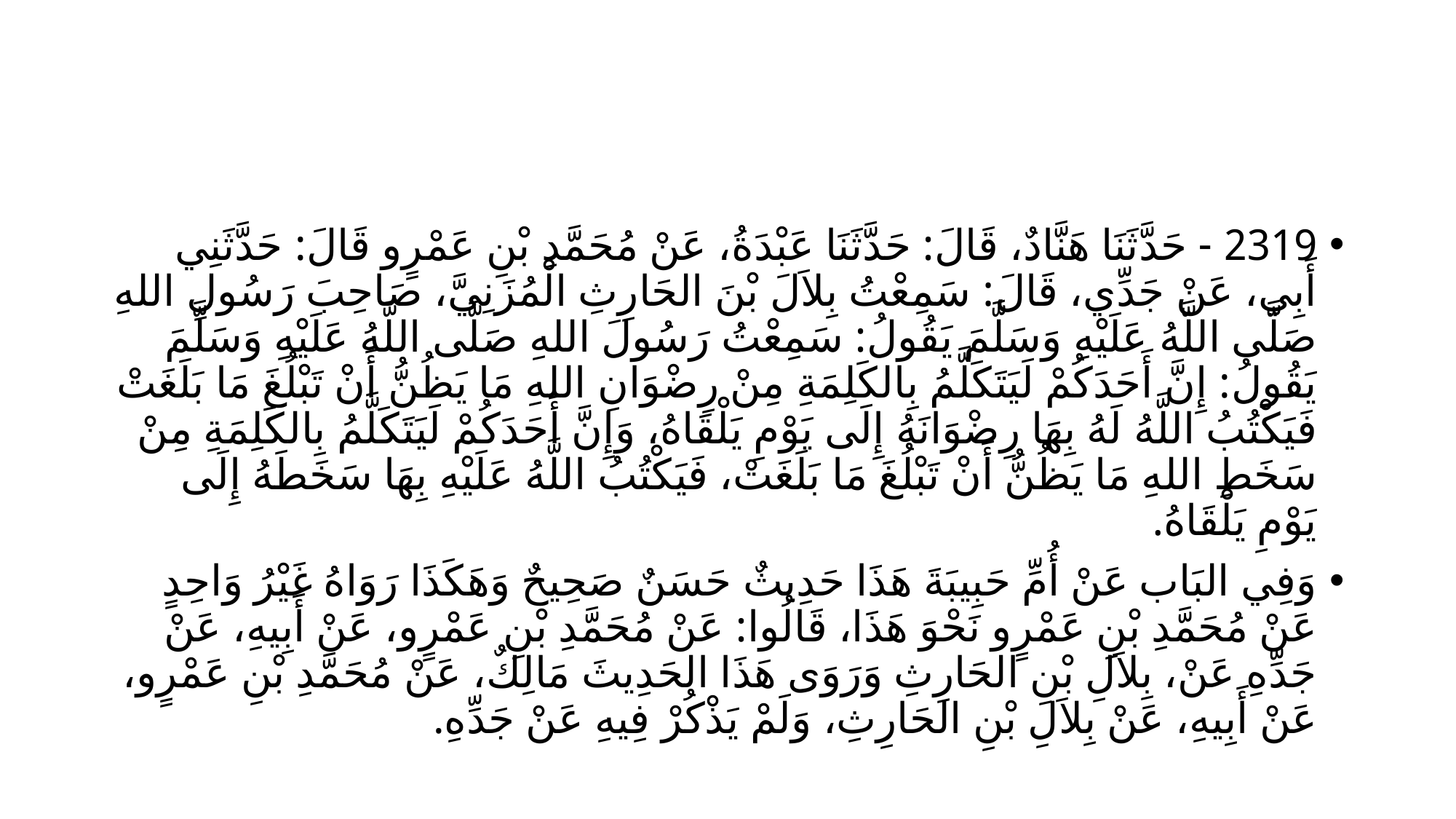

#
2319 - حَدَّثَنَا هَنَّادٌ، قَالَ: حَدَّثَنَا عَبْدَةُ، عَنْ مُحَمَّدِ بْنِ عَمْرٍو قَالَ: حَدَّثَنِي أَبِي، عَنْ جَدِّي، قَالَ: سَمِعْتُ بِلاَلَ بْنَ الحَارِثِ الْمُزَنِيَّ، صَاحِبَ رَسُولِ اللهِ صَلَّى اللَّهُ عَلَيْهِ وَسَلَّمَ يَقُولُ: سَمِعْتُ رَسُولَ اللهِ صَلَّى اللَّهُ عَلَيْهِ وَسَلَّمَ يَقُولُ: إِنَّ أَحَدَكُمْ لَيَتَكَلَّمُ بِالكَلِمَةِ مِنْ رِضْوَانِ اللهِ مَا يَظُنُّ أَنْ تَبْلُغَ مَا بَلَغَتْ فَيَكْتُبُ اللَّهُ لَهُ بِهَا رِضْوَانَهُ إِلَى يَوْمِ يَلْقَاهُ، وَإِنَّ أَحَدَكُمْ لَيَتَكَلَّمُ بِالكَلِمَةِ مِنْ سَخَطِ اللهِ مَا يَظُنُّ أَنْ تَبْلُغَ مَا بَلَغَتْ، فَيَكْتُبُ اللَّهُ عَلَيْهِ بِهَا سَخَطَهُ إِلَى يَوْمِ يَلْقَاهُ.
وَفِي البَاب عَنْ أُمِّ حَبِيبَةَ هَذَا حَدِيثٌ حَسَنٌ صَحِيحٌ وَهَكَذَا رَوَاهُ غَيْرُ وَاحِدٍ عَنْ مُحَمَّدِ بْنِ عَمْرٍو نَحْوَ هَذَا، قَالُوا: عَنْ مُحَمَّدِ بْنِ عَمْرٍو، عَنْ أَبِيهِ، عَنْ جَدِّهِ عَنْ، بِلاَلِ بْنِ الحَارِثِ وَرَوَى هَذَا الحَدِيثَ مَالِكٌ، عَنْ مُحَمَّدِ بْنِ عَمْرٍو، عَنْ أَبِيهِ، عَنْ بِلاَلِ بْنِ الحَارِثِ، وَلَمْ يَذْكُرْ فِيهِ عَنْ جَدِّهِ.